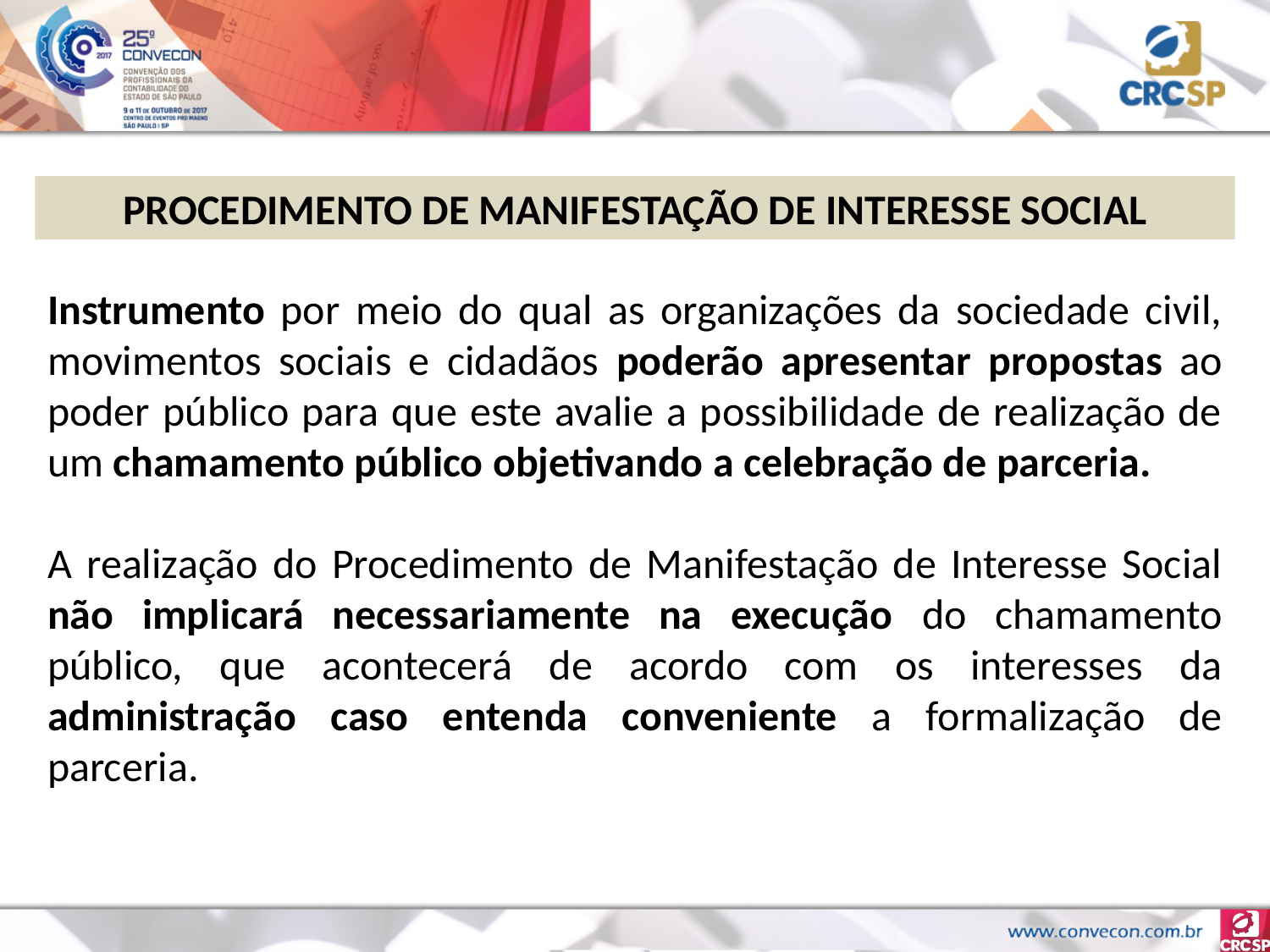

PROCEDIMENTO DE MANIFESTAÇÃO DE INTERESSE SOCIAL
Instrumento por meio do qual as organizações da sociedade civil, movimentos sociais e cidadãos poderão apresentar propostas ao poder público para que este avalie a possibilidade de realização de um chamamento público objetivando a celebração de parceria.

A realização do Procedimento de Manifestação de Interesse Social não implicará necessariamente na execução do chamamento público, que acontecerá de acordo com os interesses da administração caso entenda conveniente a formalização de parceria.